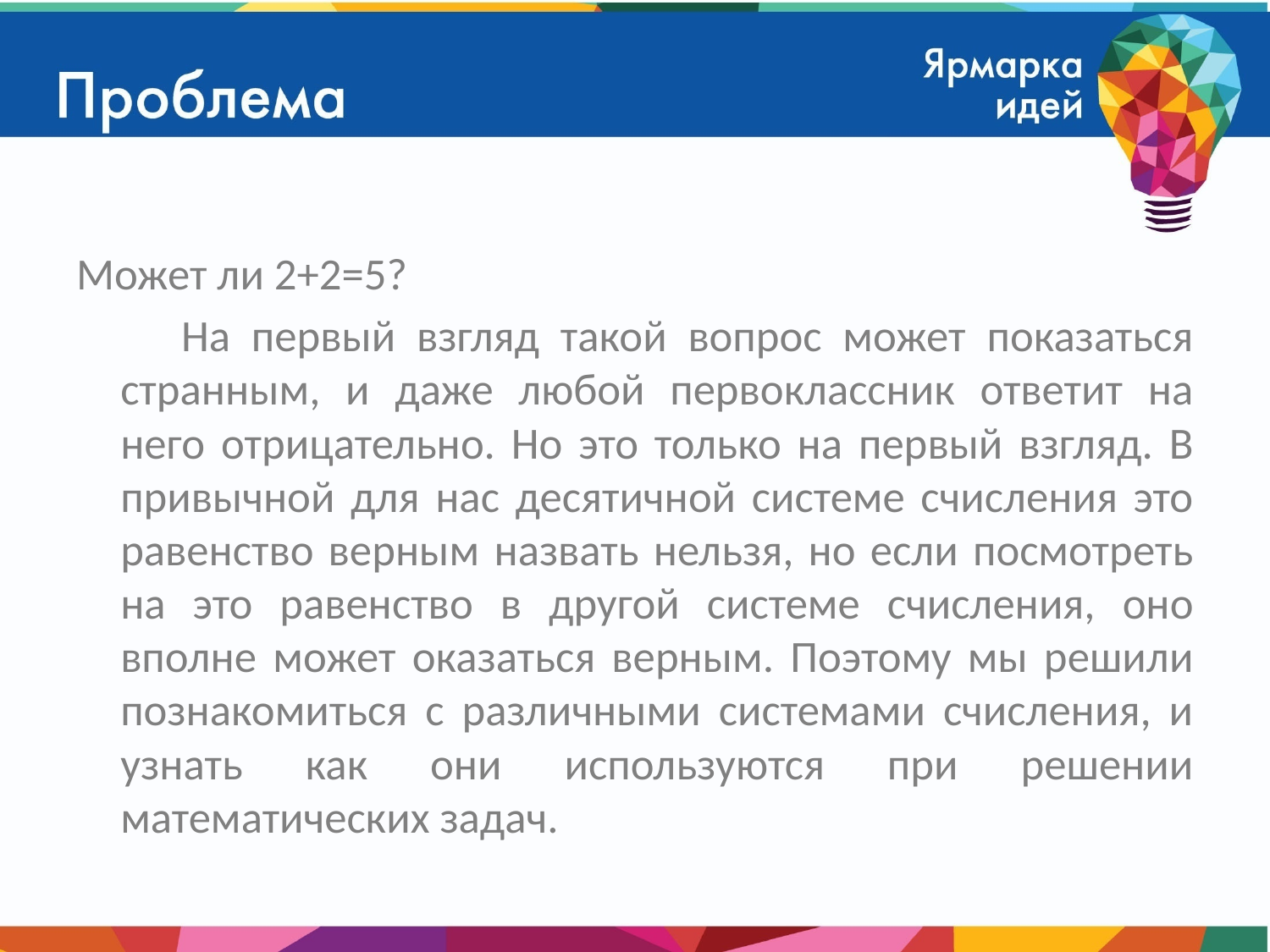

Может ли 2+2=5?
     На первый взгляд такой вопрос может показаться странным, и даже любой первоклассник ответит на него отрицательно. Но это только на первый взгляд. В привычной для нас десятичной системе счисления это равенство верным назвать нельзя, но если посмотреть на это равенство в другой системе счисления, оно вполне может оказаться верным. Поэтому мы решили познакомиться с различными системами счисления, и узнать как они используются при решении математических задач.